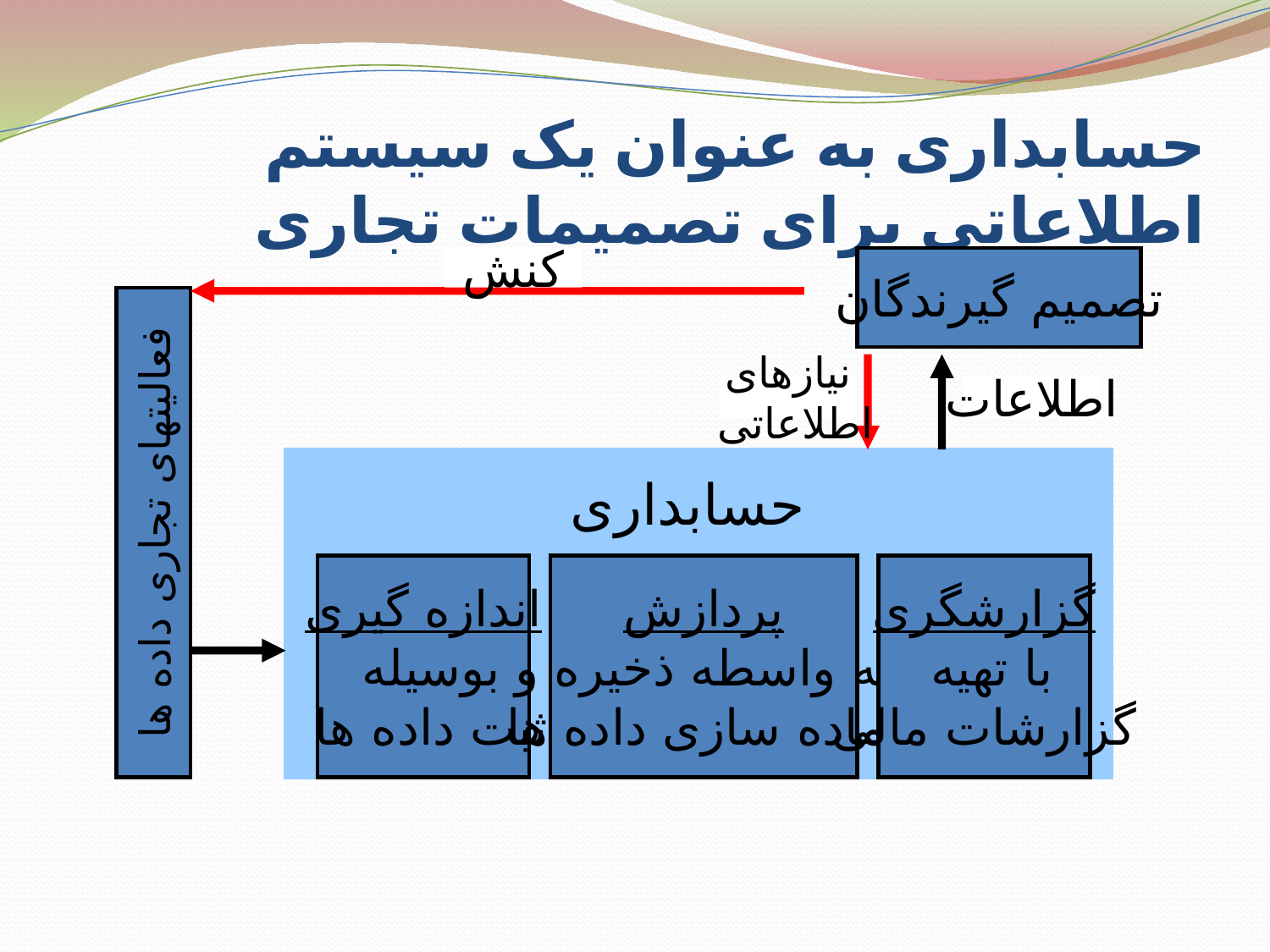

# حسابداری به عنوان یک سیستم اطلاعاتی برای تصمیمات تجاری

کنش
تصمیم گیرندگان

نیازهای
 اطلاعاتی
اطلاعات

حسابداری
فعالیتهای تجاری داده ها
اندازه گیری
 بوسیله
 ثبت داده ها
پردازش
 به واسطه ذخیره و
آماده سازی داده ها
گزارشگری
 با تهیه
گزارشات مالی